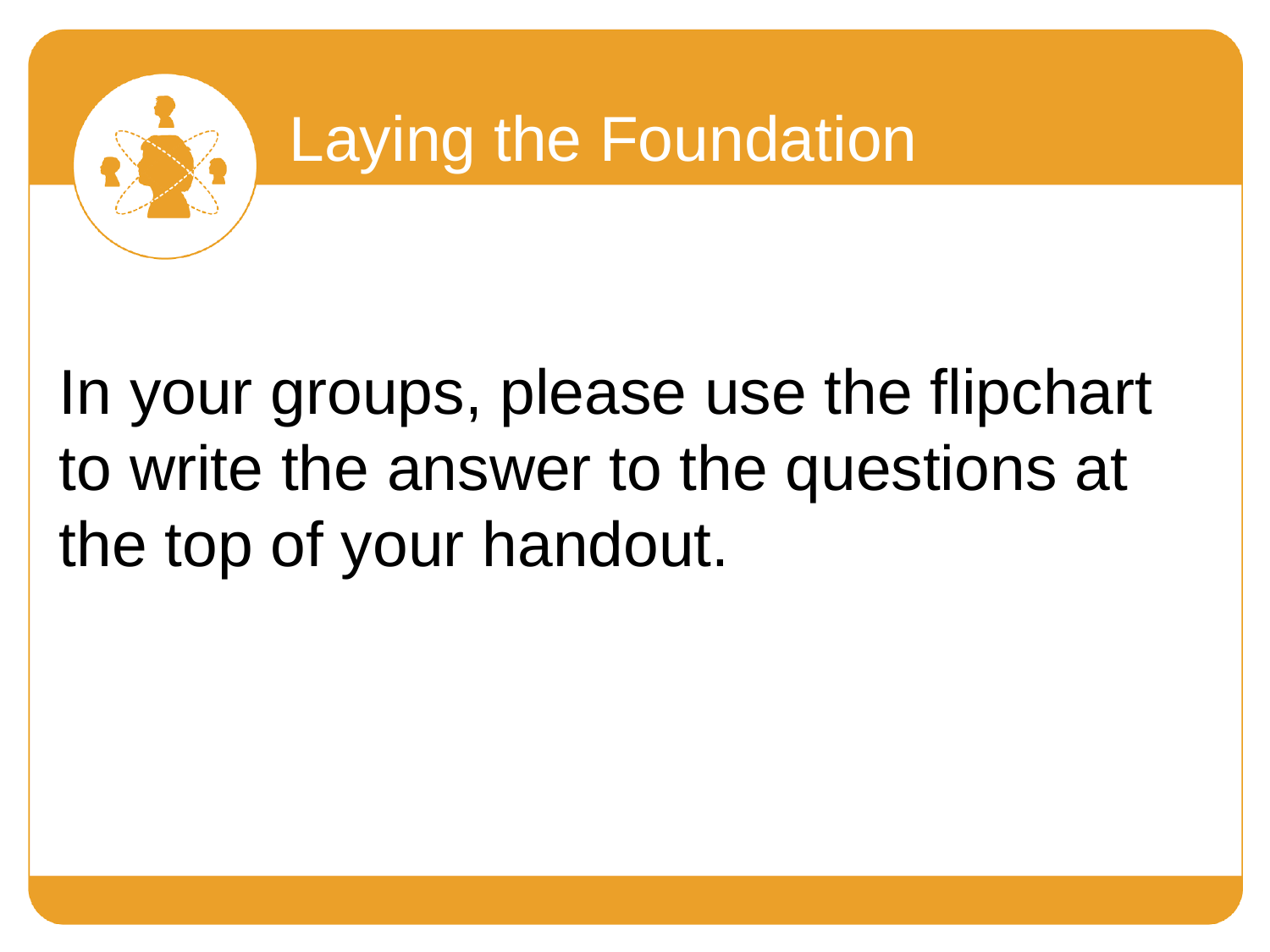

Laying the Foundation

In your groups, please use the flipchart to write the answer to the questions at the top of your handout.